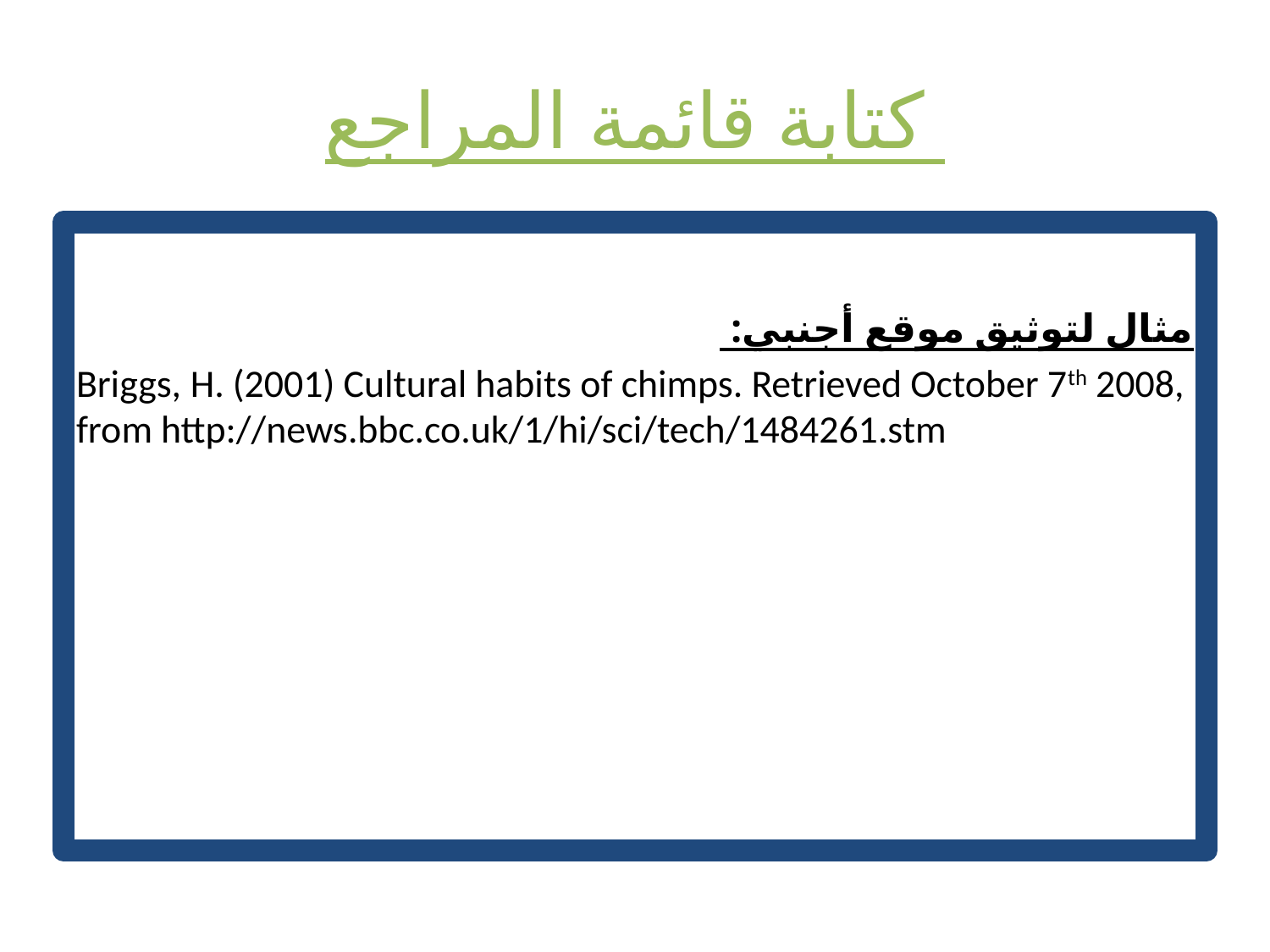

# كتابة قائمة المراجع

مثال لتوثيق موقع أجنبي:
Briggs, H. (2001) Cultural habits of chimps. Retrieved October 7th 2008, from http://news.bbc.co.uk/1/hi/sci/tech/1484261.stm